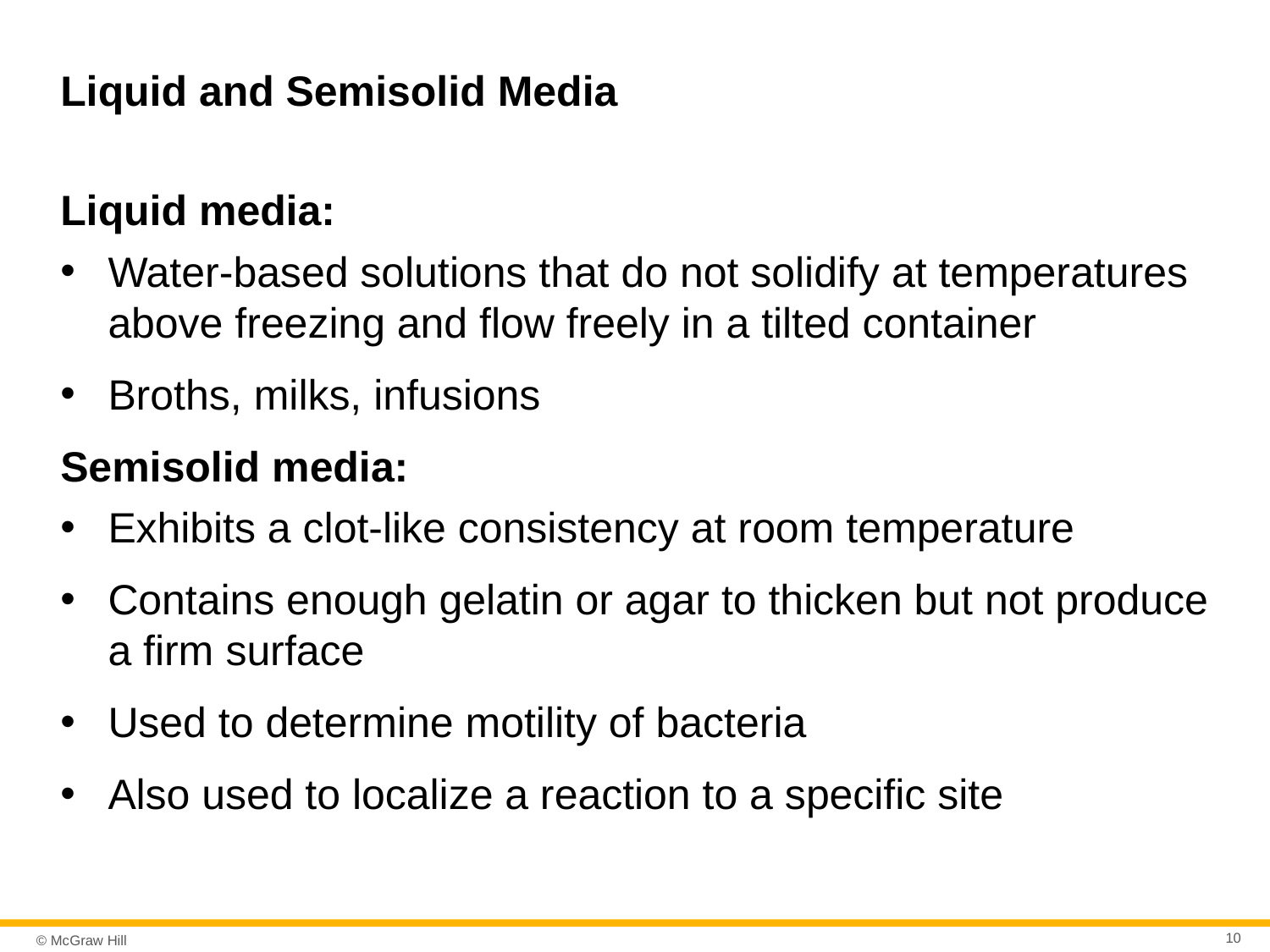

# Liquid and Semisolid Media
Liquid media:
Water-based solutions that do not solidify at temperatures above freezing and flow freely in a tilted container
Broths, milks, infusions
Semisolid media:
Exhibits a clot-like consistency at room temperature
Contains enough gelatin or agar to thicken but not produce a firm surface
Used to determine motility of bacteria
Also used to localize a reaction to a specific site